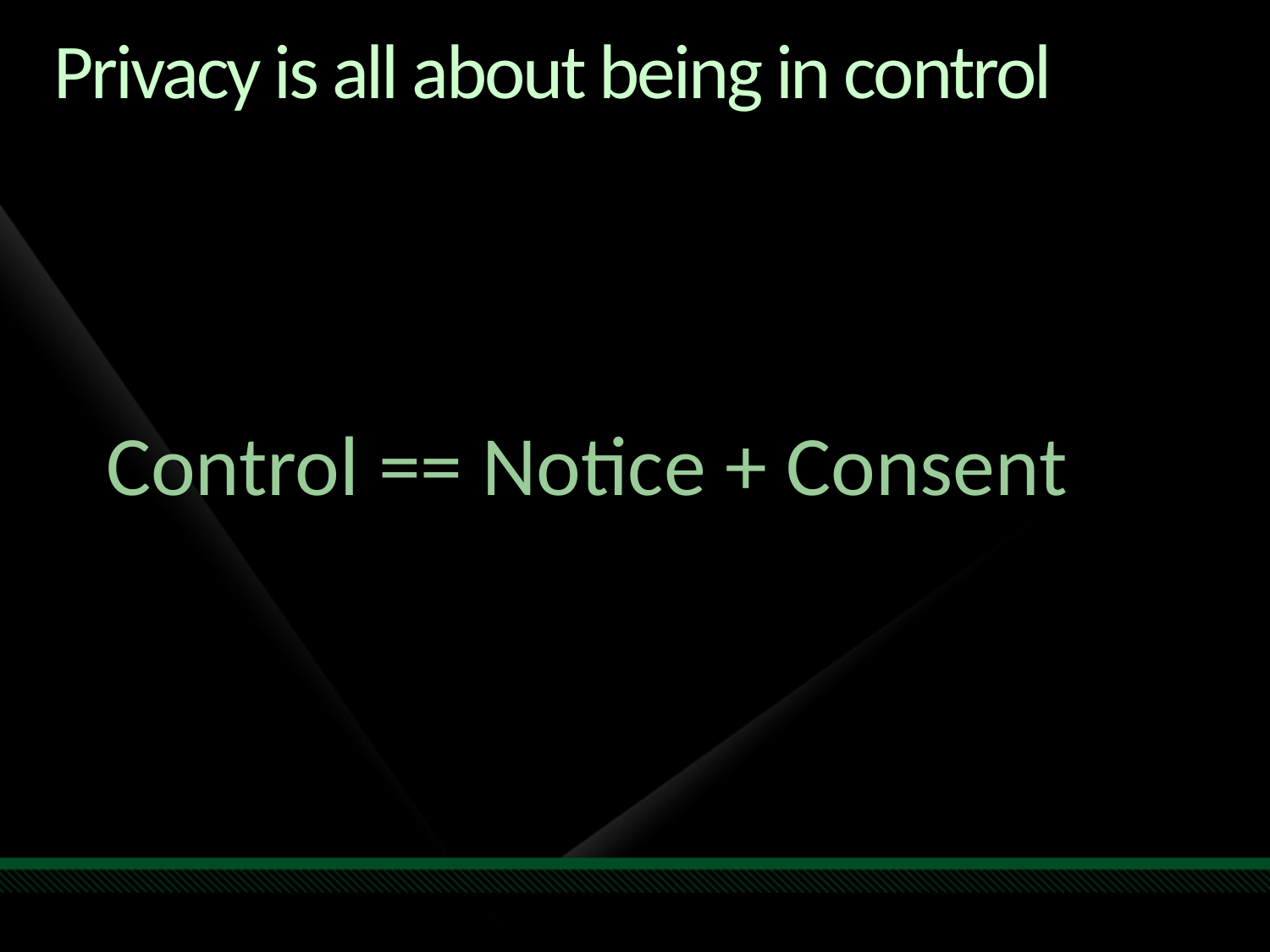

# Privacy is all about being in control
Control == Notice + Consent